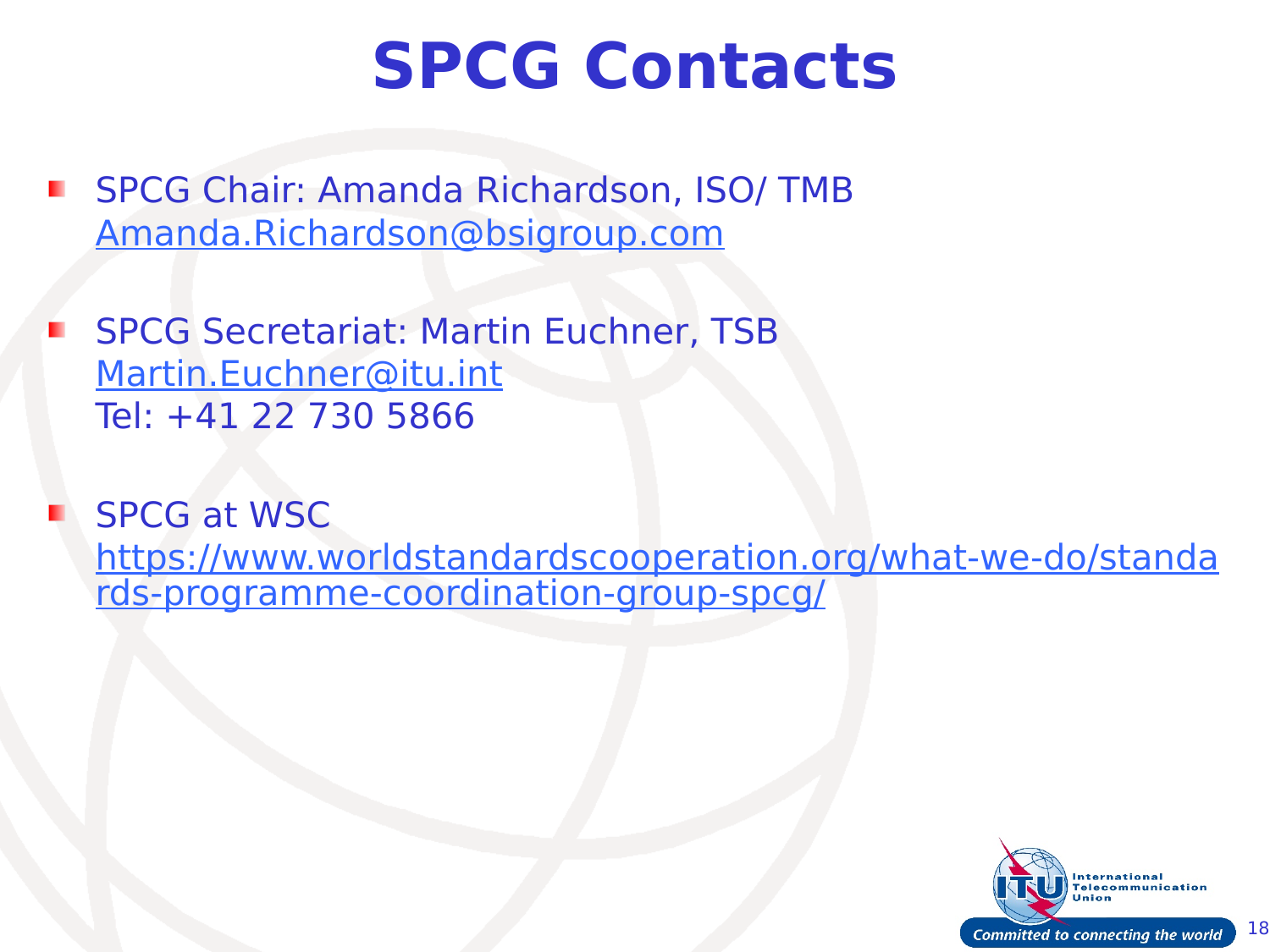

# SPCG Contacts
SPCG Chair: Amanda Richardson, ISO/ TMB
Amanda.Richardson@bsigroup.com

SPCG Secretariat: Martin Euchner, TSB
Martin.Euchner@itu.int
Tel: +41 22 730 5866

SPCG at WSC
https://www.worldstandardscooperation.org/what-we-do/standards-programme-coordination-group-spcg/
18